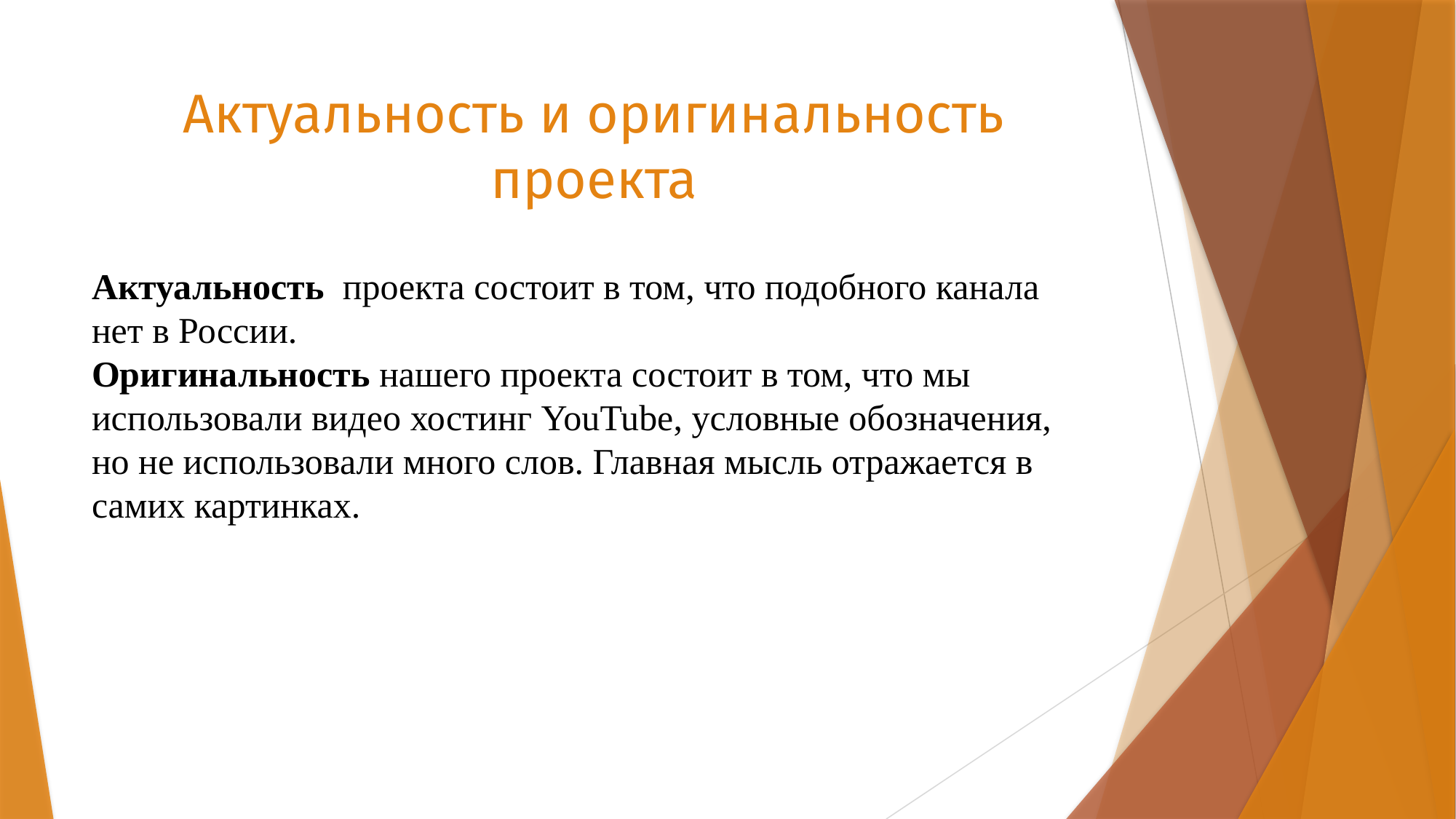

# Актуальность и оригинальность проекта
Актуальность  проекта состоит в том, что подобного канала нет в России.
Оригинальность нашего проекта состоит в том, что мы использовали видео хостинг YouTube, условные обозначения, но не использовали много слов. Главная мысль отражается в самих картинках.